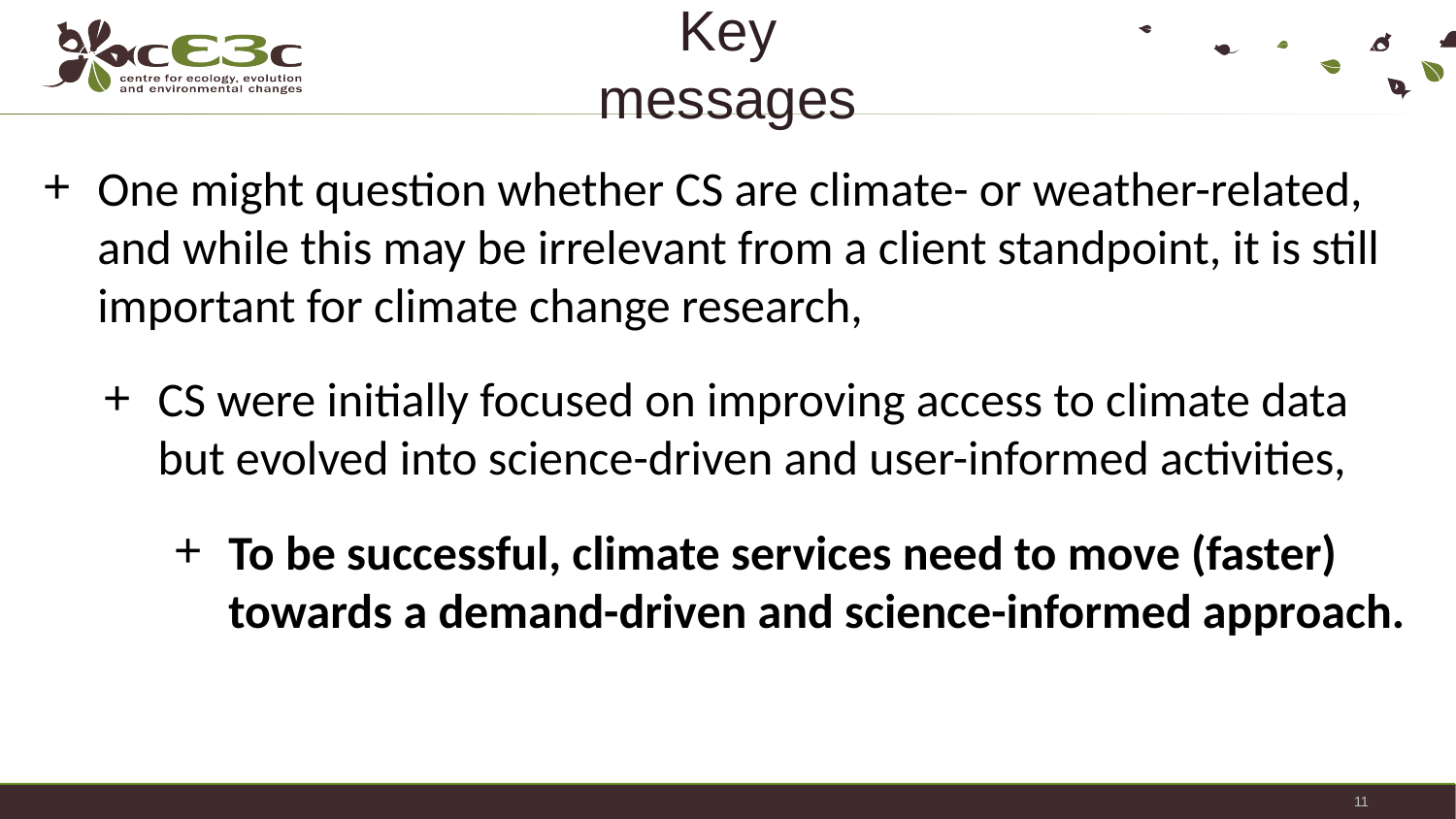

# Key messages
One might question whether CS are climate- or weather-related, and while this may be irrelevant from a client standpoint, it is still important for climate change research,
CS were initially focused on improving access to climate data but evolved into science-driven and user-informed activities,
To be successful, climate services need to move (faster) towards a demand-driven and science-informed approach.
11